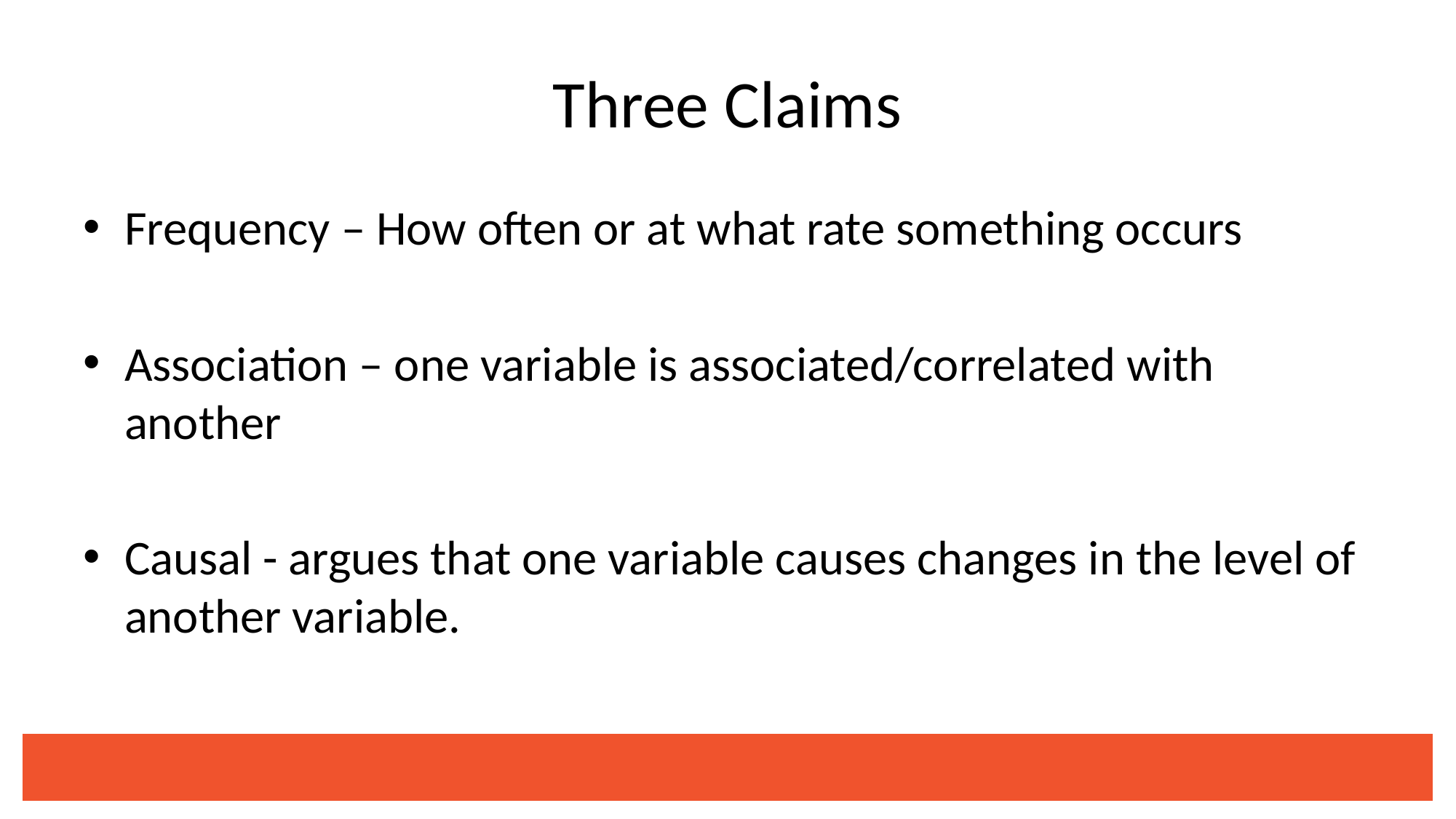

# Three Claims
Frequency – How often or at what rate something occurs

Association – one variable is associated/correlated with another

Causal - argues that one variable causes changes in the level of another variable.